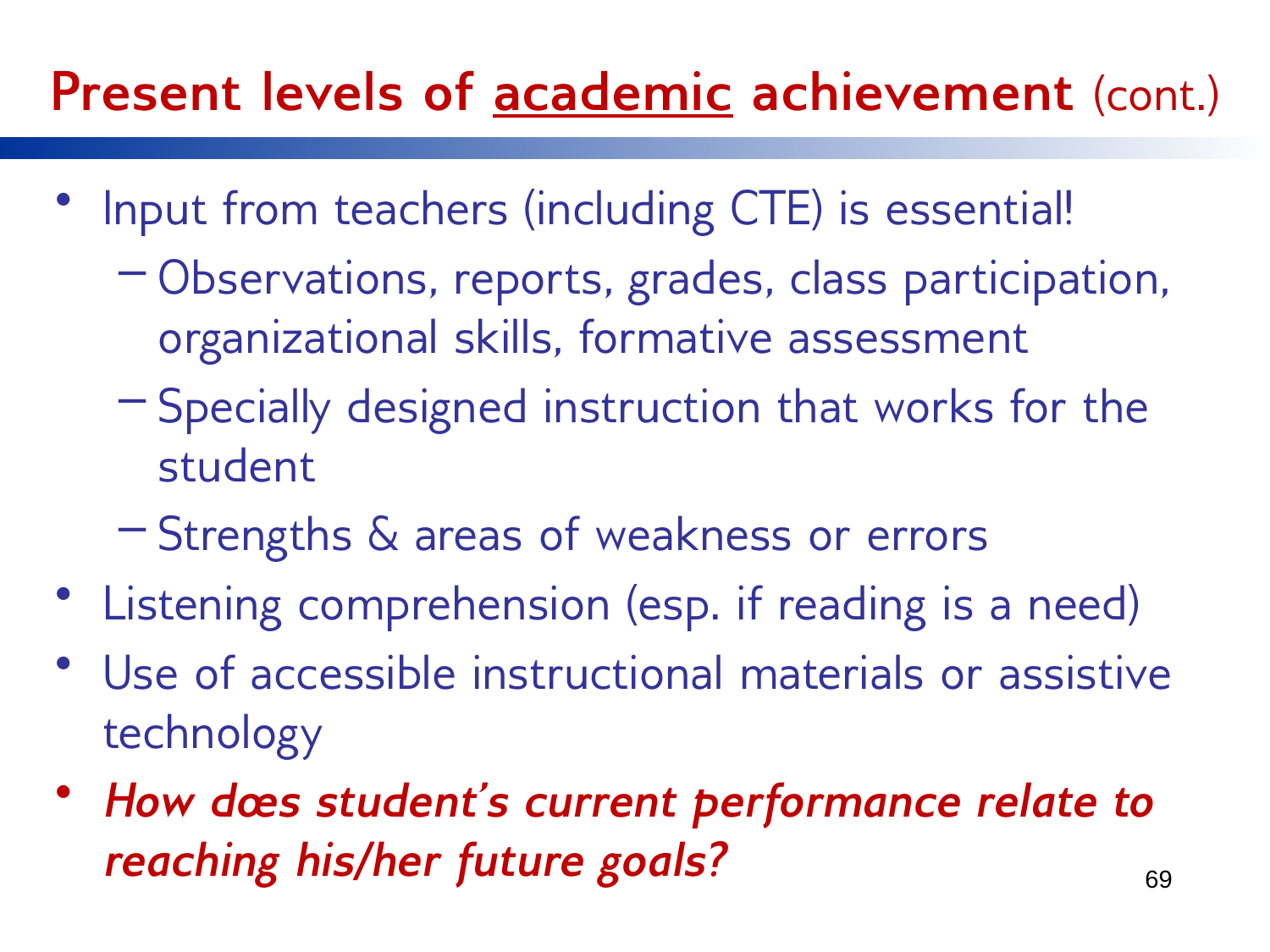

# Present levels of academic achievement (cont.)
Input from teachers (including CTE) is essential!
Observations, reports, grades, class participation,  organizational skills, formative assessment
Specially designed instruction that works for the student
Strengths & areas of weakness or errors
Listening comprehension (esp. if reading is a need)
Use of accessible instructional materials or assistive technology
How does student’s current performance relate to reaching his/her future goals?

69